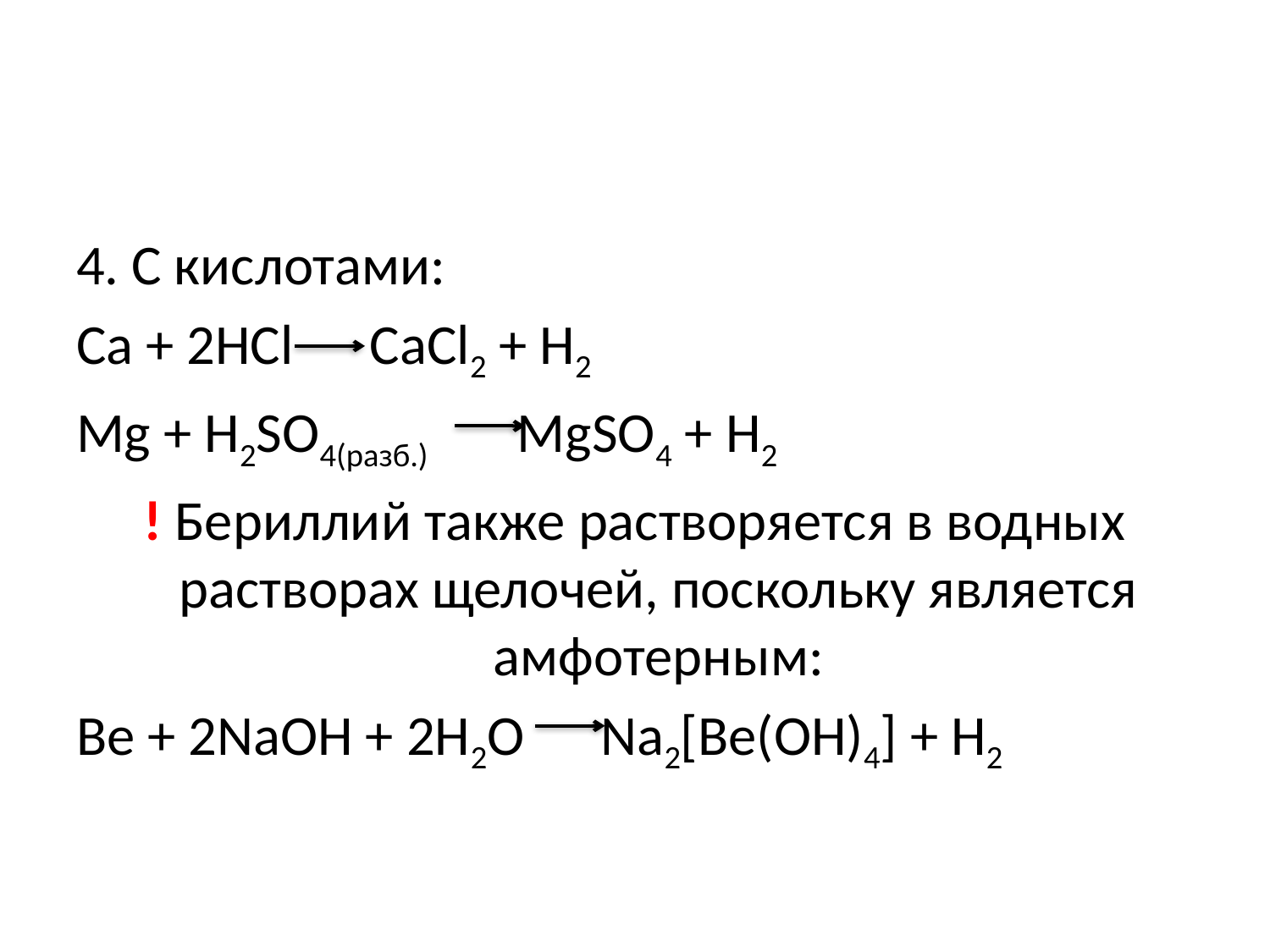

#
4. С кислотами:
Ca + 2HCl      CaCl2 + H2
Mg + H2SO4(разб.)       MgSO4 + H2
! Бериллий также растворяется в водных растворах щелочей, поскольку является амфотерным:
Be + 2NaOH + 2H2O      Na2[Be(OH)4] + H2